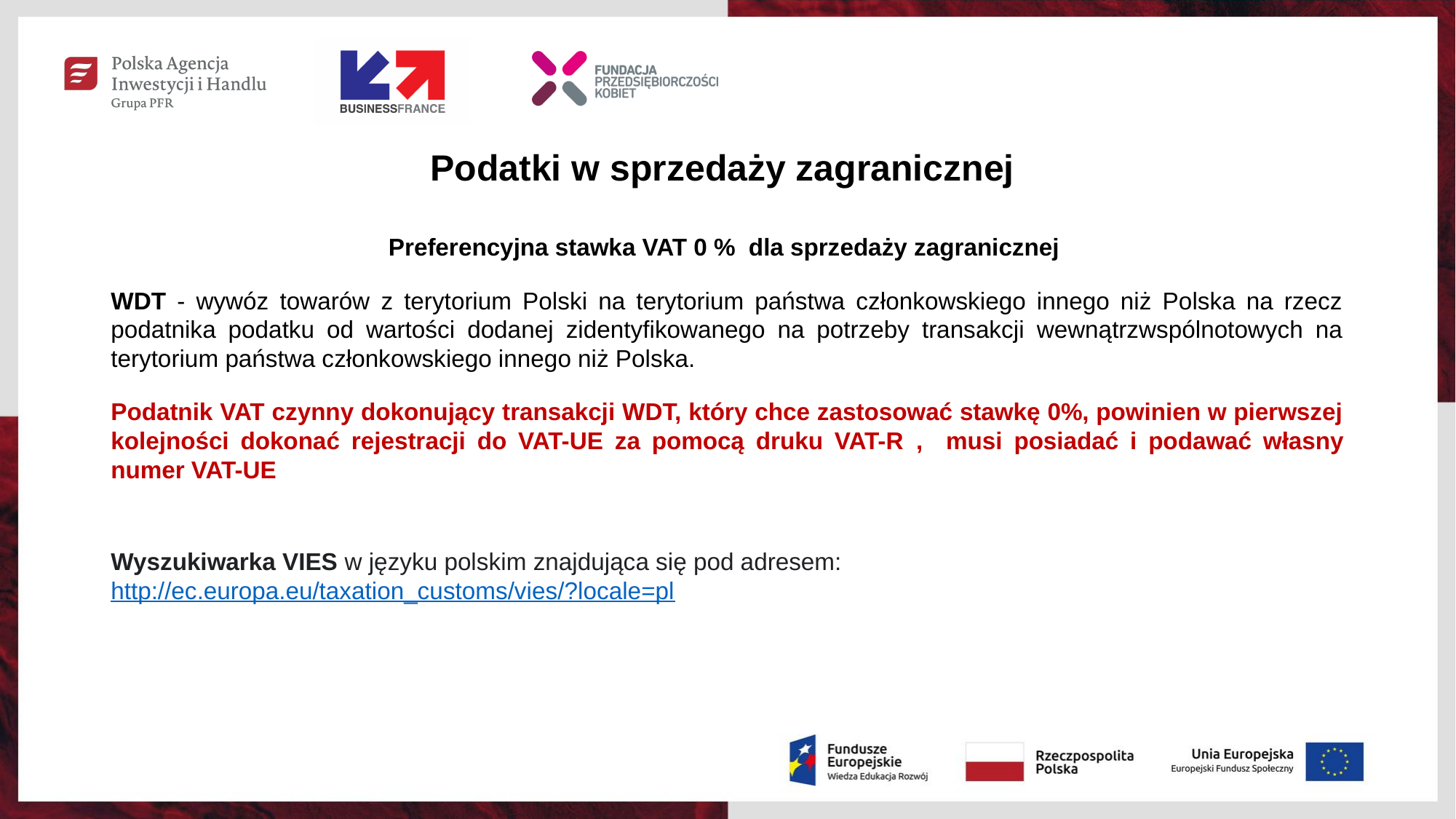

# Podatki w sprzedaży zagranicznej
Preferencyjna stawka VAT 0 %  dla sprzedaży zagranicznej
WDT - wywóz towarów z terytorium Polski na terytorium państwa członkowskiego innego niż Polska na rzecz podatnika podatku od wartości dodanej zidentyfikowanego na potrzeby transakcji wewnątrzwspólnotowych na terytorium państwa członkowskiego innego niż Polska.
Podatnik VAT czynny dokonujący transakcji WDT, który chce zastosować stawkę 0%, powinien w pierwszej kolejności dokonać rejestracji do VAT-UE za pomocą druku VAT-R ,  musi posiadać i podawać własny numer VAT-UE

Wyszukiwarka VIES w języku polskim znajdująca się pod adresem: http://ec.europa.eu/taxation_customs/vies/?locale=pl